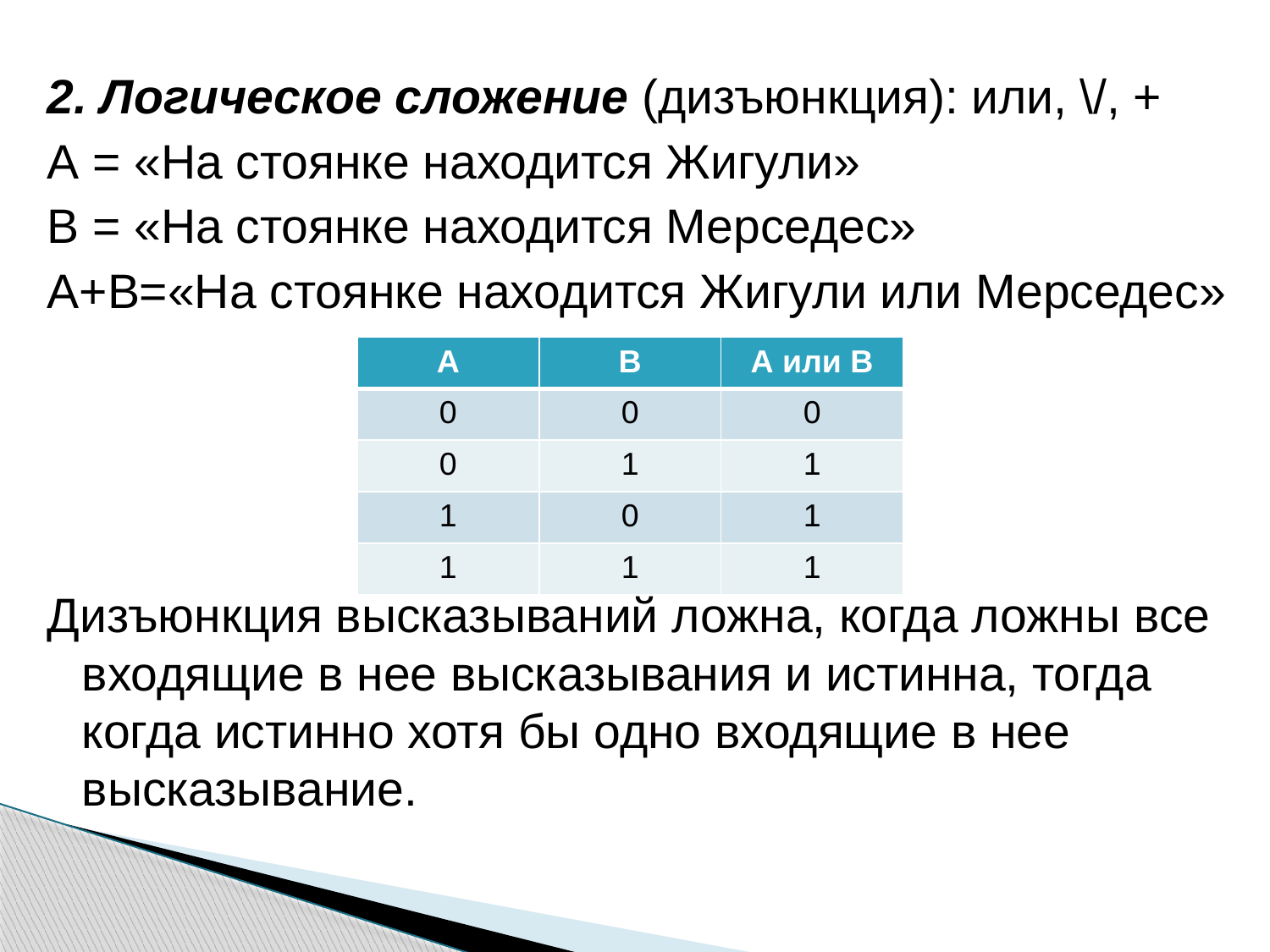

2. Логическое сложение (дизъюнкция): или, \/, +
А = «На стоянке находится Жигули»
В = «На стоянке находится Мерседес»
А+В=«На стоянке находится Жигули или Мерседес»

Дизъюнкция высказываний ложна, когда ложны все входящие в нее высказывания и истинна, тогда когда истинно хотя бы одно входящие в нее высказывание.
| А | В | А или В |
| --- | --- | --- |
| 0 | 0 | 0 |
| 0 | 1 | 1 |
| 1 | 0 | 1 |
| 1 | 1 | 1 |